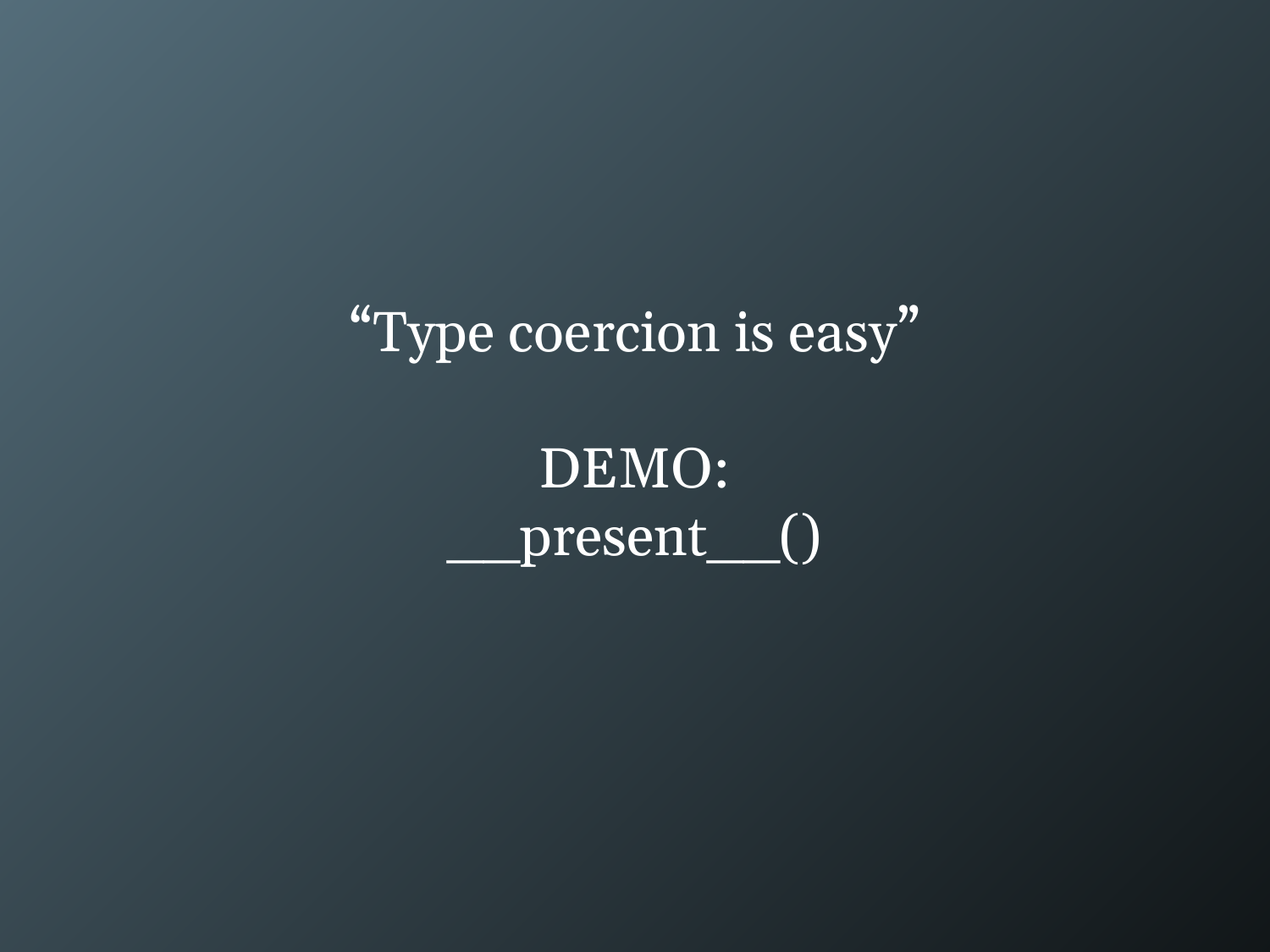

# “Type coercion is easy” DEMO: __present__()